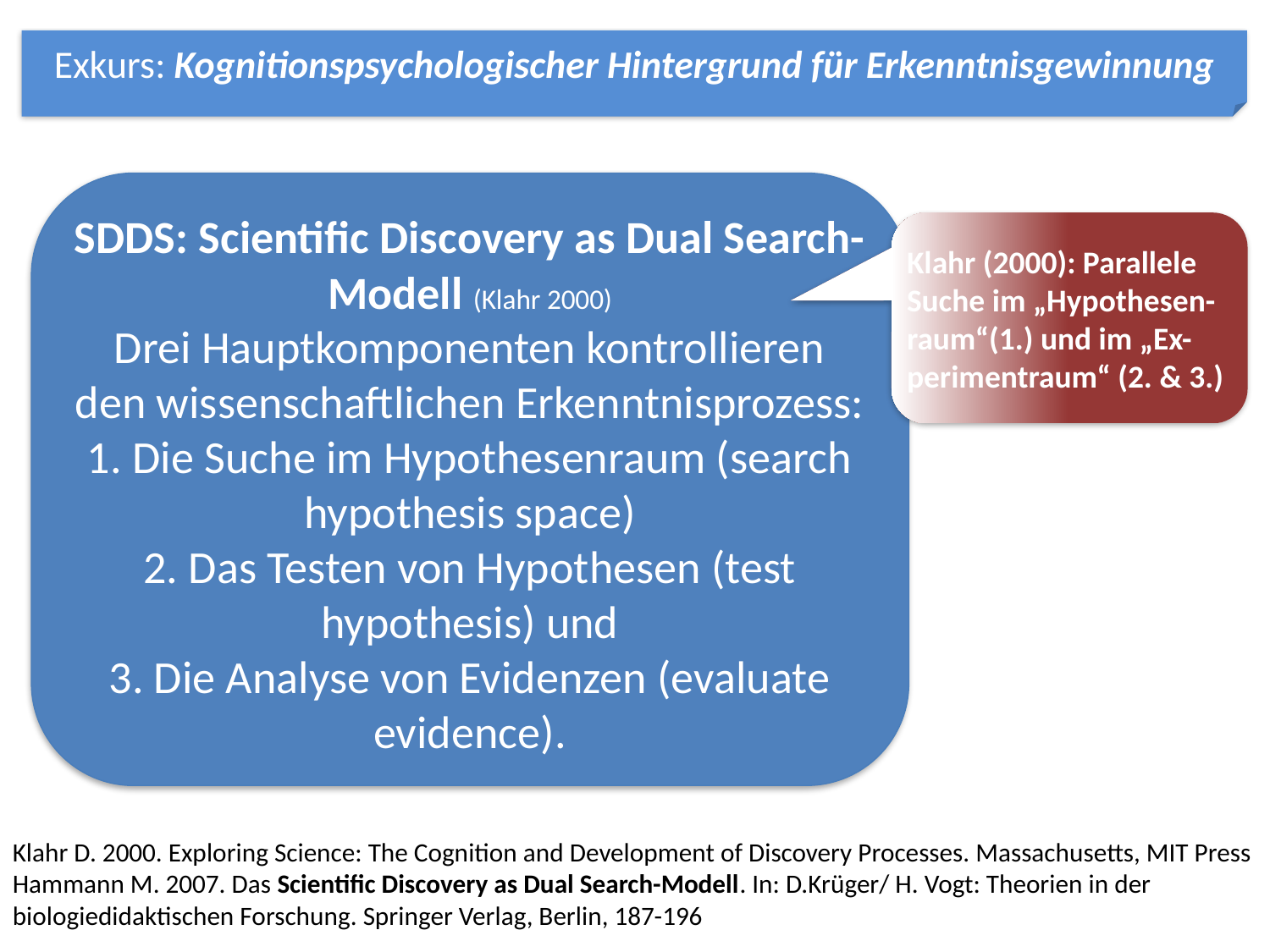

Exkurs: Kognitionspsychologischer Hintergrund für Erkenntnisgewinnung
SDDS: Scientific Discovery as Dual Search-Modell (Klahr 2000)
Drei Hauptkomponenten kontrollieren den wissenschaftlichen Erkenntnisprozess:
1. Die Suche im Hypothesenraum (search hypothesis space)
2. Das Testen von Hypothesen (test hypothesis) und
3. Die Analyse von Evidenzen (evaluate evidence).

Klahr (2000): Parallele Suche im „Hypothesen-raum“(1.) und im „Ex-perimentraum“ (2. & 3.)
Klahr D. 2000. Exploring Science: The Cognition and Development of Discovery Processes. Massachusetts, MIT Press
Hammann M. 2007. Das Scientific Discovery as Dual Search-Modell. In: D.Krüger/ H. Vogt: Theorien in der biologiedidaktischen Forschung. Springer Verlag, Berlin, 187-196